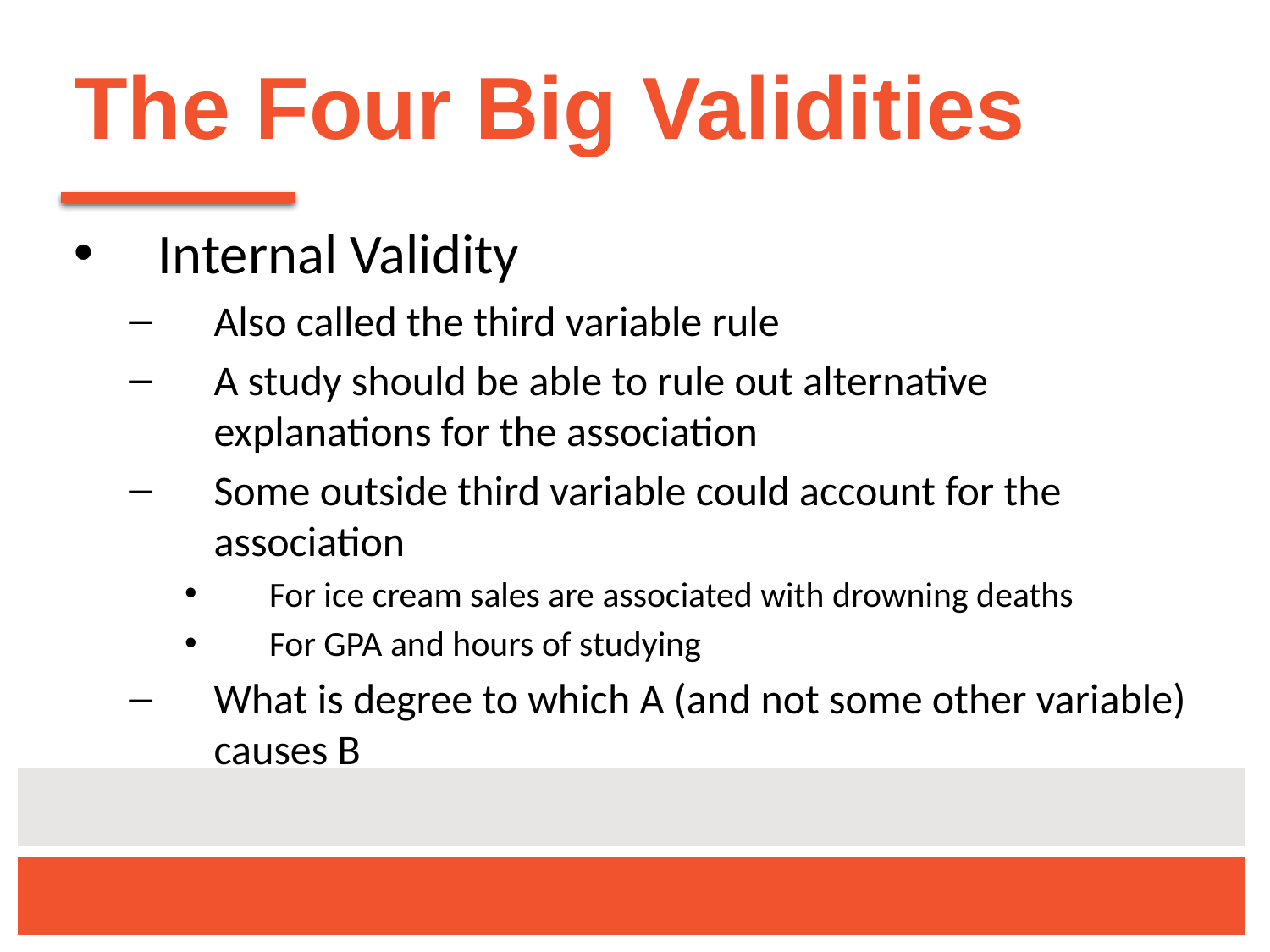

# The Four Big Validities
Internal Validity
Also called the third variable rule
A study should be able to rule out alternative explanations for the association
Some outside third variable could account for the association
For ice cream sales are associated with drowning deaths
For GPA and hours of studying
What is degree to which A (and not some other variable) causes B